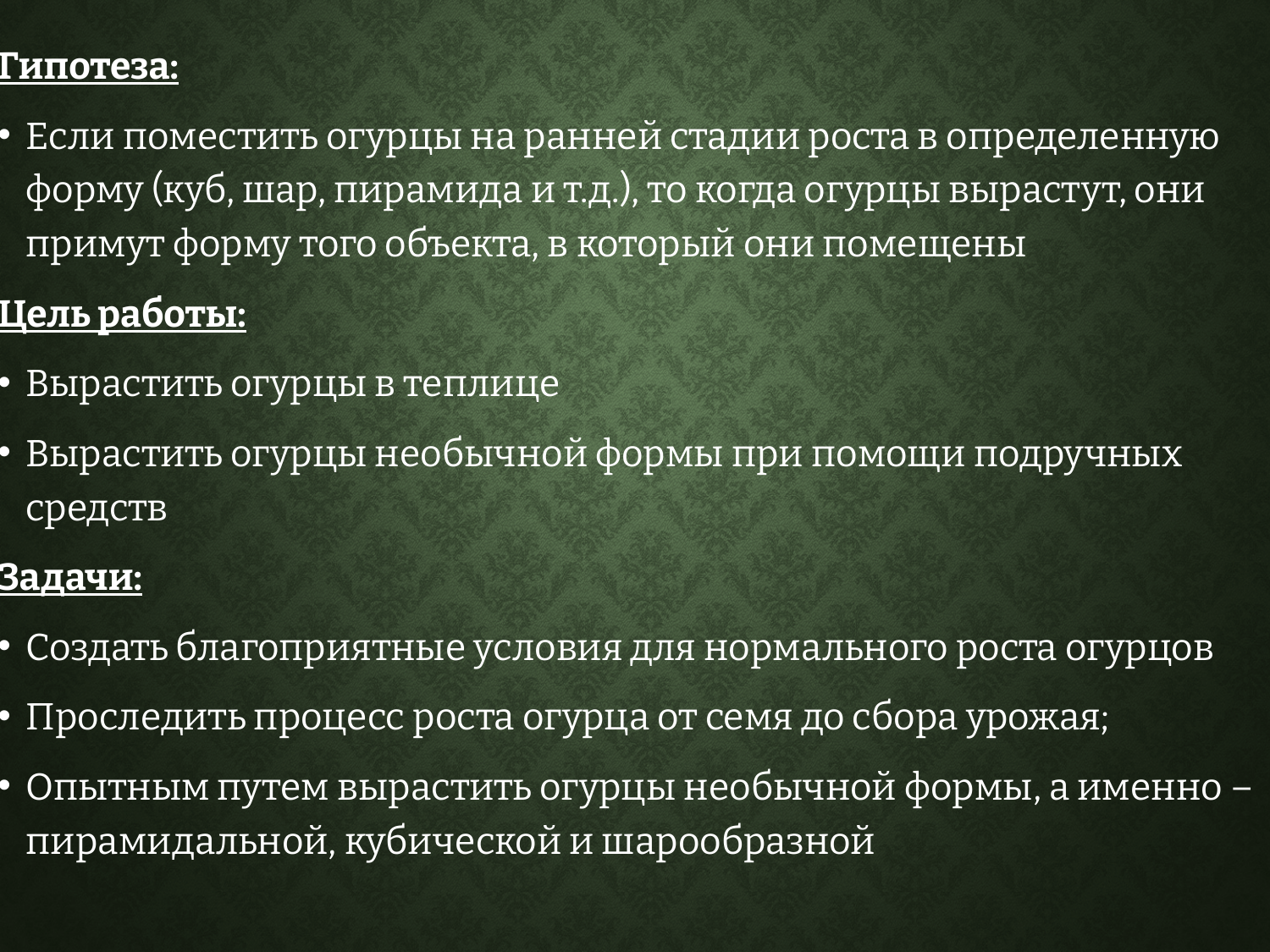

Гипотеза:
Если поместить огурцы на ранней стадии роста в определенную форму (куб, шар, пирамида и т.д.), то когда огурцы вырастут, они примут форму того объекта, в который они помещены
Цель работы:
Вырастить огурцы в теплице
Вырастить огурцы необычной формы при помощи подручных средств
Задачи:
Создать благоприятные условия для нормального роста огурцов
Проследить процесс роста огурца от семя до сбора урожая;
Опытным путем вырастить огурцы необычной формы, а именно – пирамидальной, кубической и шарообразной